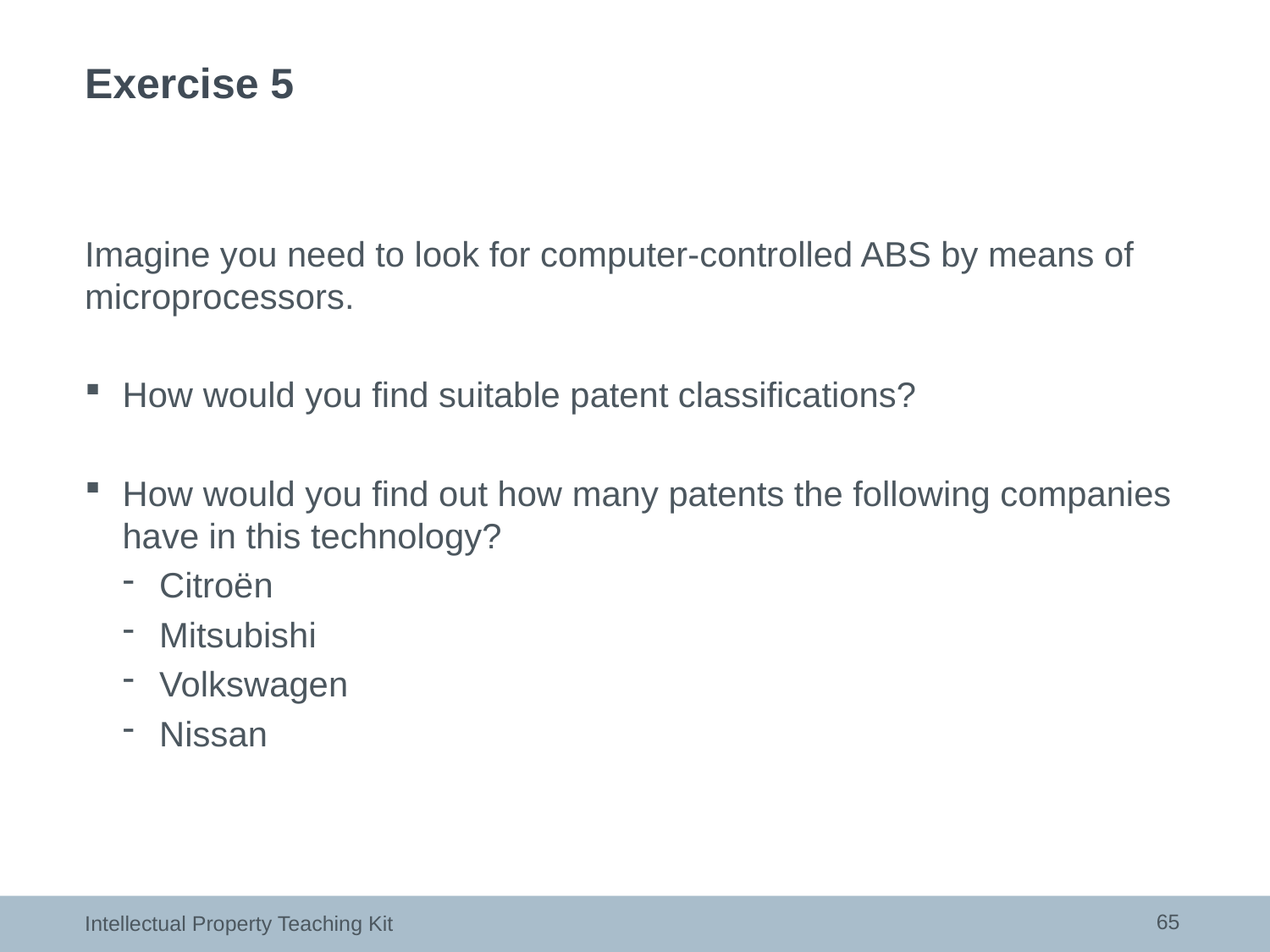

# Exercise 5
Imagine you need to look for computer-controlled ABS by means of microprocessors.

How would you find suitable patent classifications?

How would you find out how many patents the following companies have in this technology?
Citroën
Mitsubishi
Volkswagen
Nissan

65
Intellectual Property Teaching Kit